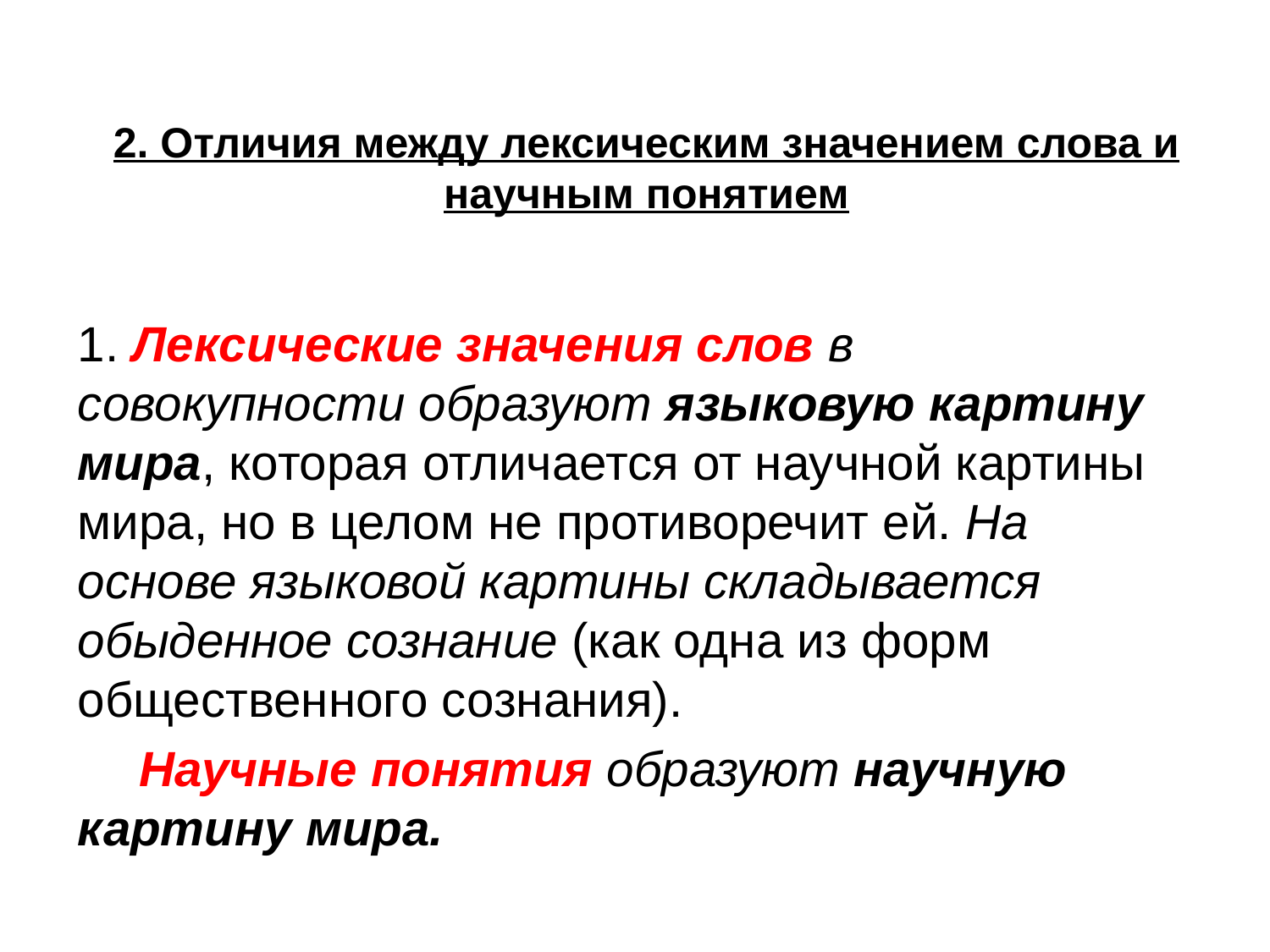

# 2. Отличия между лексическим значением слова и научным понятием
1. Лексические значения слов в совокупности образуют языковую картину мира, которая отличается от научной картины мира, но в целом не противоречит ей. На основе языковой картины складывается обыденное сознание (как одна из форм общественного сознания).
Научные понятия образуют научную картину мира.